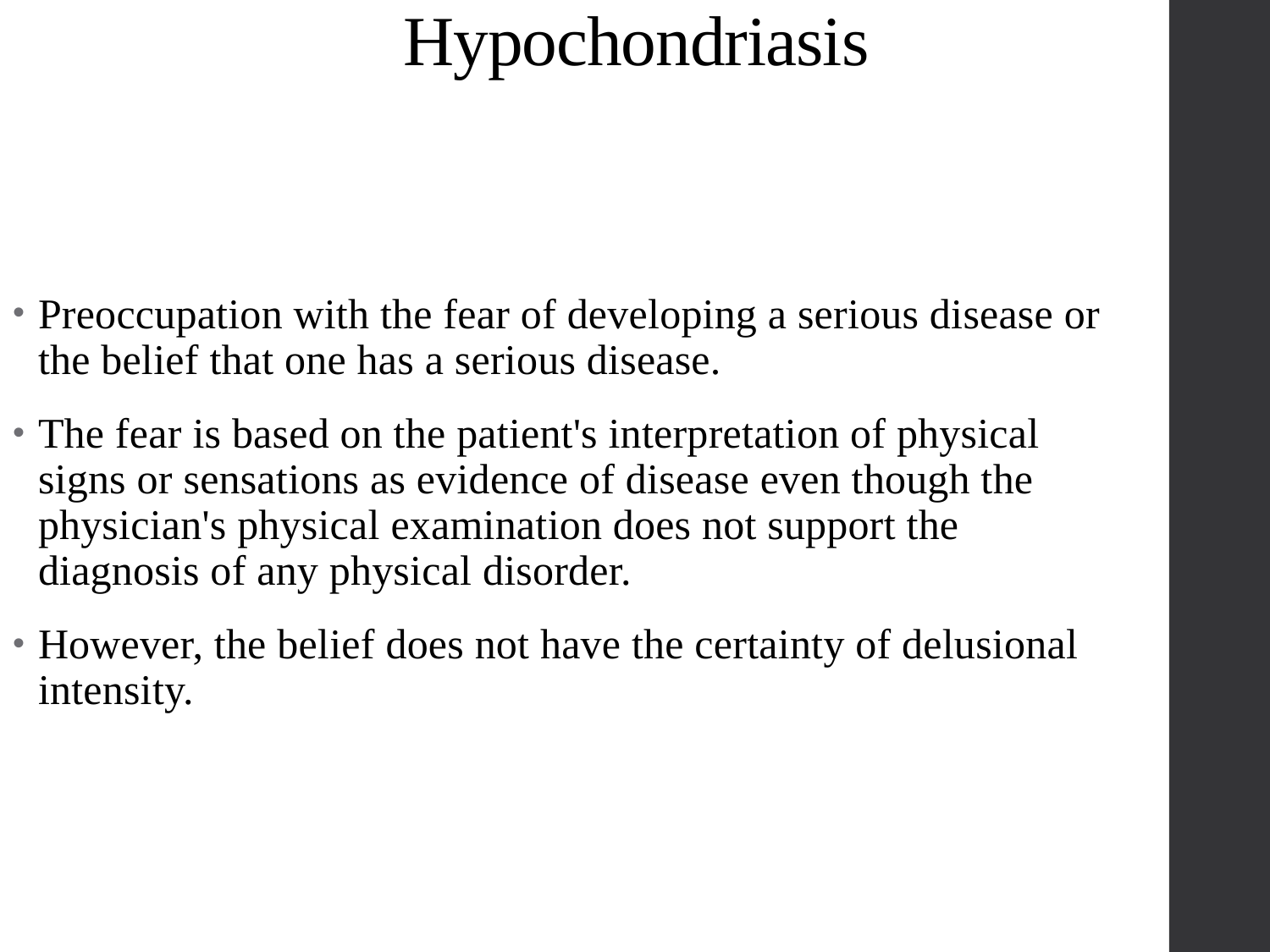

# Hypochondriasis
Preoccupation with the fear of developing a serious disease or the belief that one has a serious disease.
The fear is based on the patient's interpretation of physical signs or sensations as evidence of disease even though the physician's physical examination does not support the diagnosis of any physical disorder.
However, the belief does not have the certainty of delusional intensity.